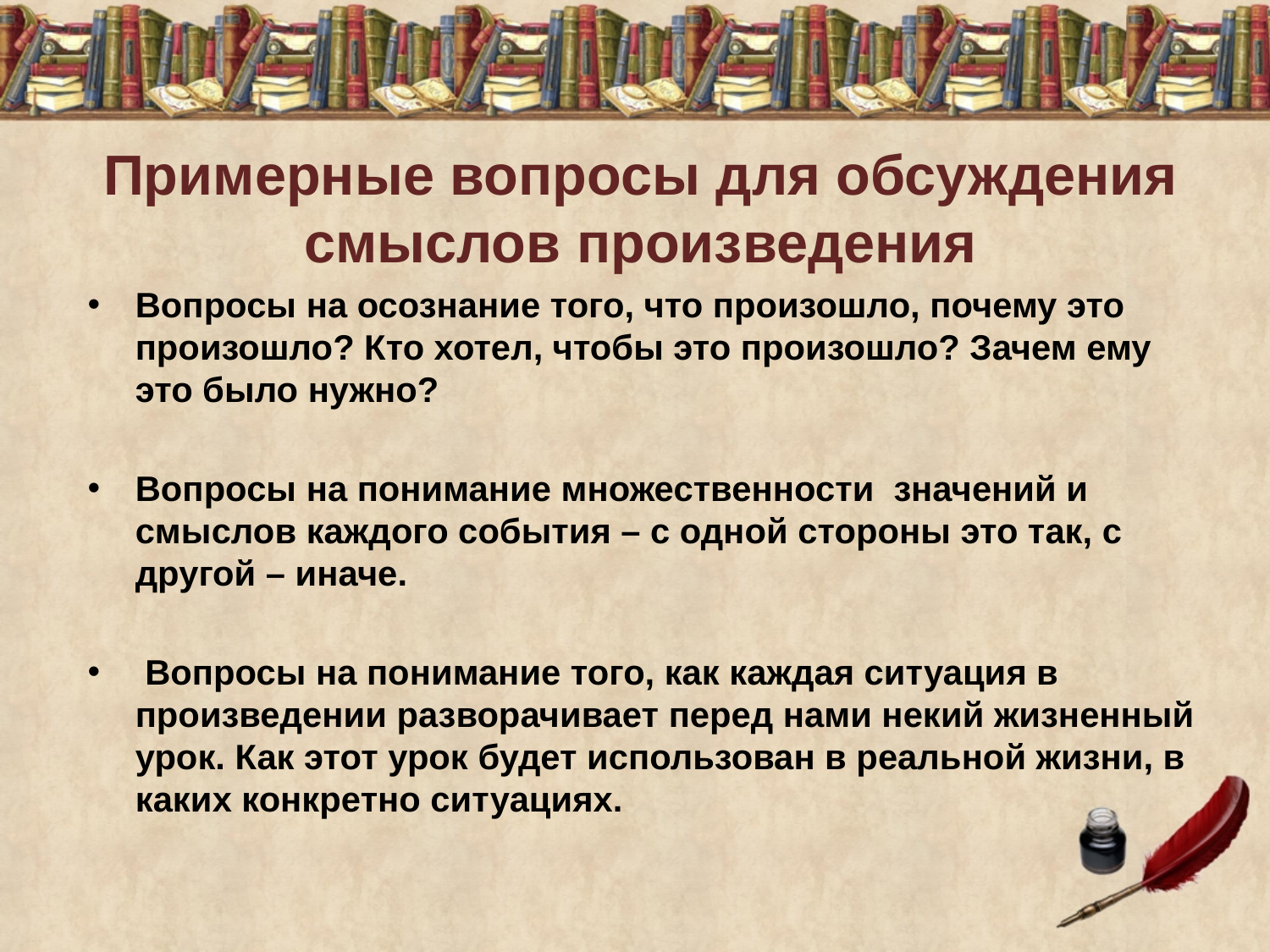

# Примерные вопросы для обсуждения смыслов произведения
Вопросы на осознание того, что произошло, почему это произошло? Кто хотел, чтобы это произошло? Зачем ему это было нужно?

Вопросы на понимание множественности  значений и смыслов каждого события – с одной стороны это так, с другой – иначе.

 Вопросы на понимание того, как каждая ситуация в произведении разворачивает перед нами некий жизненный урок. Как этот урок будет использован в реальной жизни, в каких конкретно ситуациях.